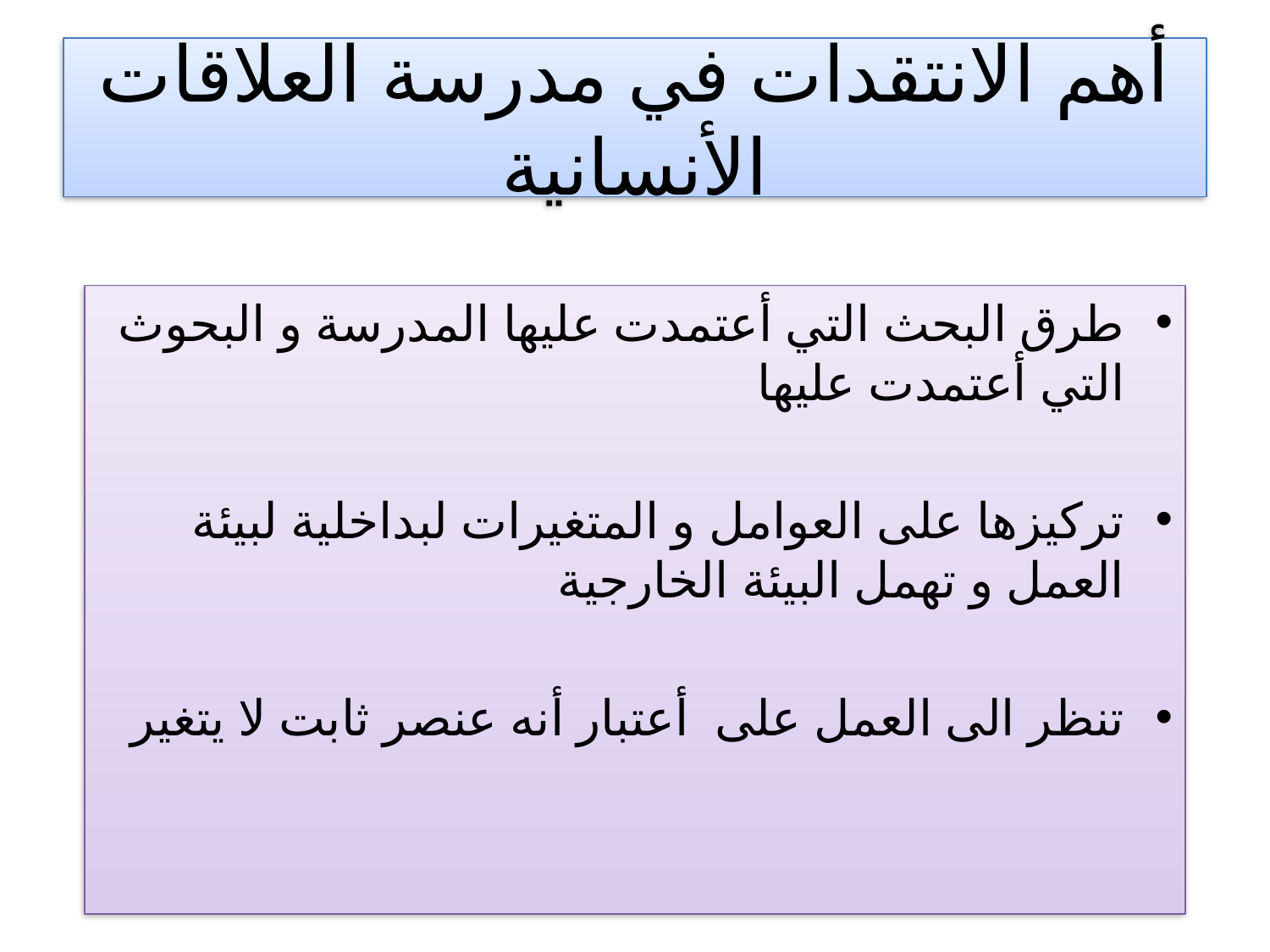

# أهم الانتقدات في مدرسة العلاقات الأنسانية
طرق البحث التي أعتمدت عليها المدرسة و البحوث التي أعتمدت عليها

تركيزها على العوامل و المتغيرات لبداخلية لبيئة العمل و تهمل البيئة الخارجية

تنظر الى العمل على  أعتبار أنه عنصر ثابت لا يتغير